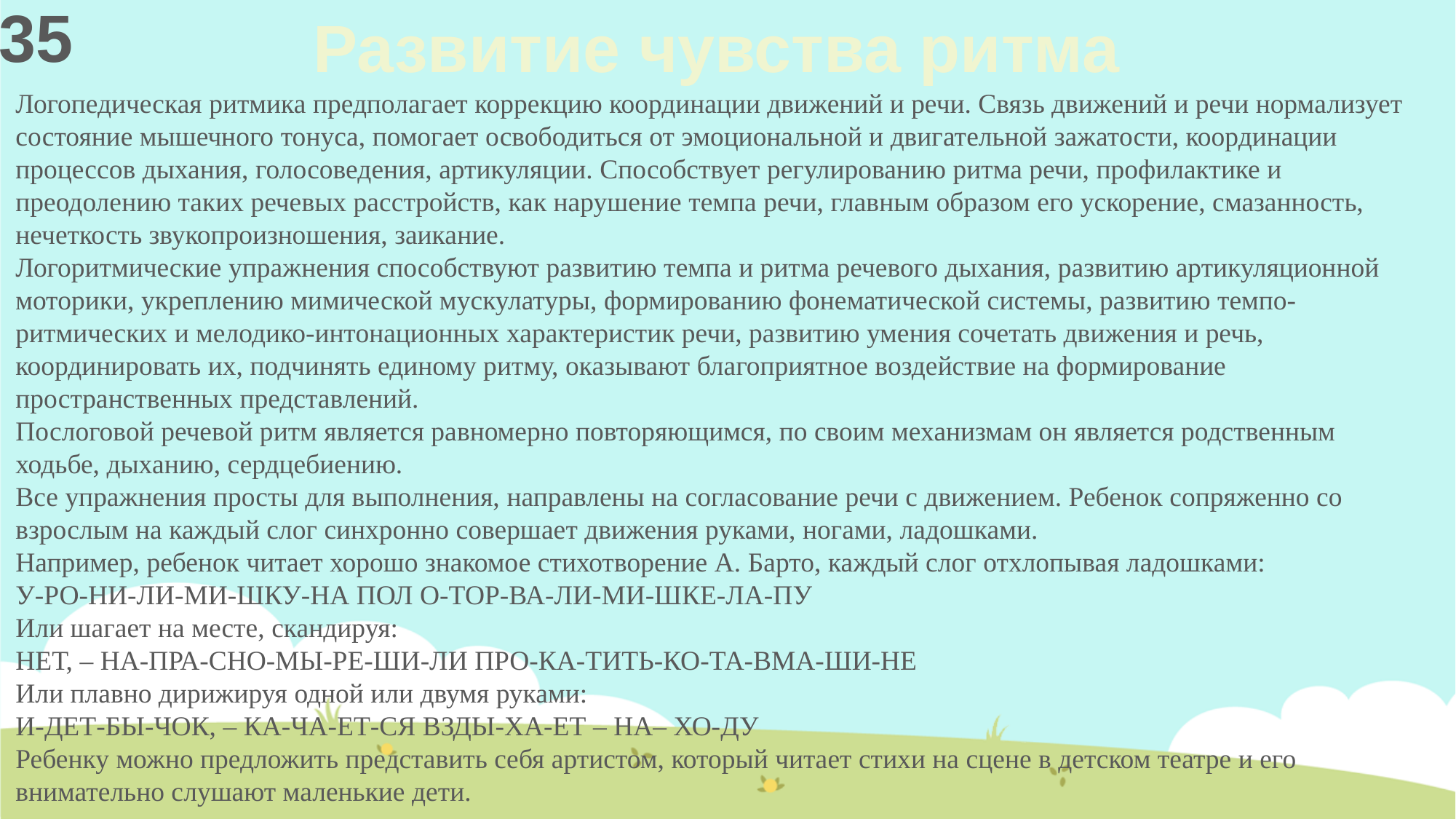

Развитие чувства ритма
35
Логопедическая ритмика предполагает коррекцию координации движений и речи. Связь движений и речи нормализует состояние мышечного тонуса, помогает освободиться от эмоциональной и двигательной зажатости, координации процессов дыхания, голосоведения, артикуляции. Способствует регулированию ритма речи, профилактике и преодолению таких речевых расстройств, как нарушение темпа речи, главным образом его ускорение, смазанность, нечеткость звукопроизношения, заикание.
Логоритмические упражнения способствуют развитию темпа и ритма речевого дыхания, развитию артикуляционной моторики, укреплению мимической мускулатуры, формированию фонематической системы, развитию темпо-ритмических и мелодико-интонационных характеристик речи, развитию умения сочетать движения и речь, координировать их, подчинять единому ритму, оказывают благоприятное воздействие на формирование пространственных представлений.
Послоговой речевой ритм является равномерно повторяющимся, по своим механизмам он является родственным ходьбе, дыханию, сердцебиению.
Все упражнения просты для выполнения, направлены на согласование речи с движением. Ребенок сопряженно со взрослым на каждый слог синхронно совершает движения руками, ногами, ладошками.
Например, ребенок читает хорошо знакомое стихотворение А. Барто, каждый слог отхлопывая ладошками:
У-РО-НИ-ЛИ-МИ-ШКУ-НА ПОЛ О-ТОР-ВА-ЛИ-МИ-ШКЕ-ЛА-ПУ
Или шагает на месте, скандируя:
НЕТ, – НА-ПРА-СНО-МЫ-РЕ-ШИ-ЛИ ПРО-КА-ТИТЬ-КО-ТА-ВМА-ШИ-НЕ
Или плавно дирижируя одной или двумя руками:
И-ДЕТ-БЫ-ЧОК, – КА-ЧА-ЕТ-СЯ ВЗДЫ-ХА-ЕТ – НА– ХО-ДУ
Ребенку можно предложить представить себя артистом, который читает стихи на сцене в детском театре и его внимательно слушают маленькие дети.